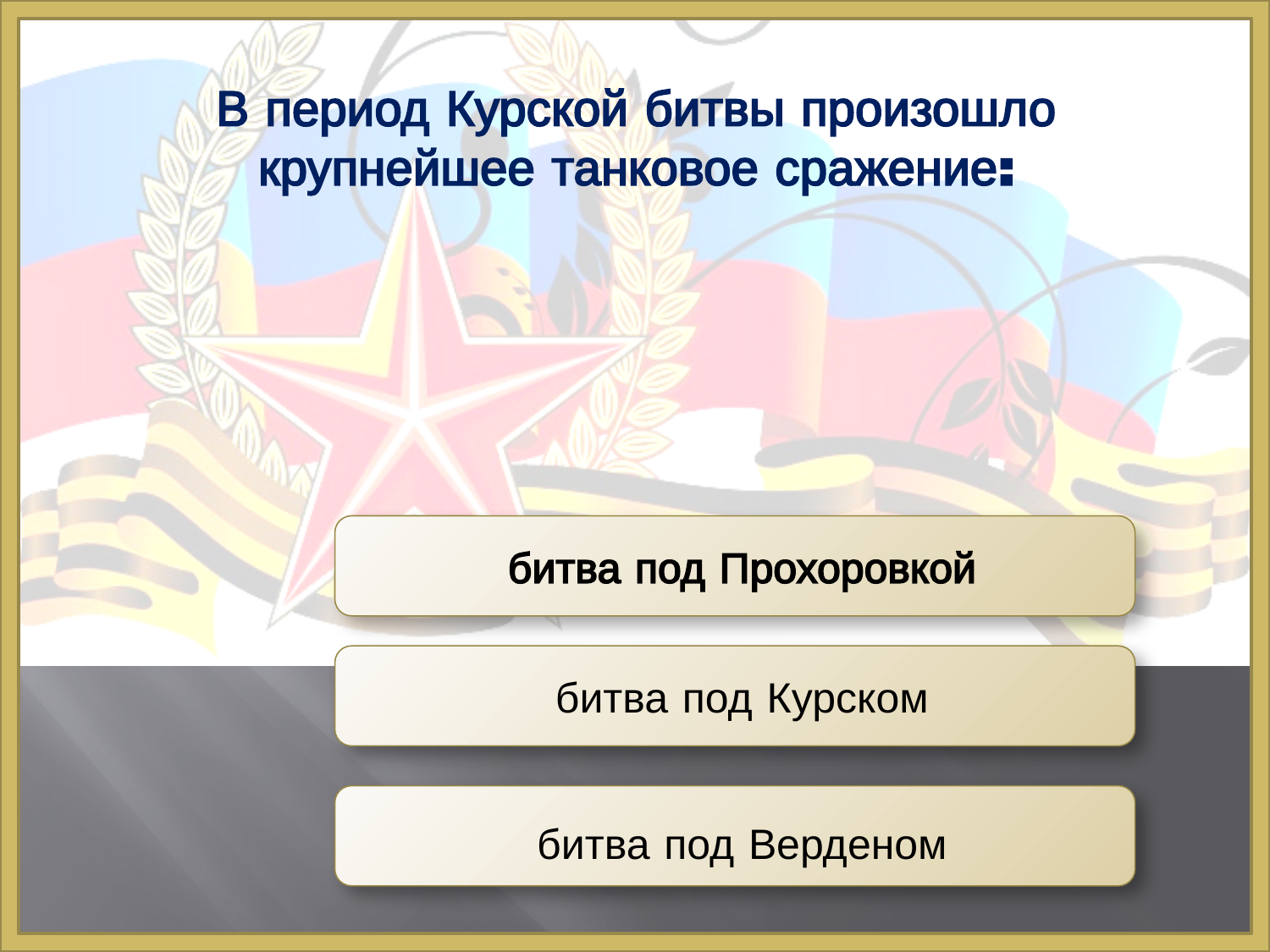

# В период Курской битвы произошло крупнейшее танковое сражение:

 битва под Прохоровкой
 битва под Курском

 битва под Верденом